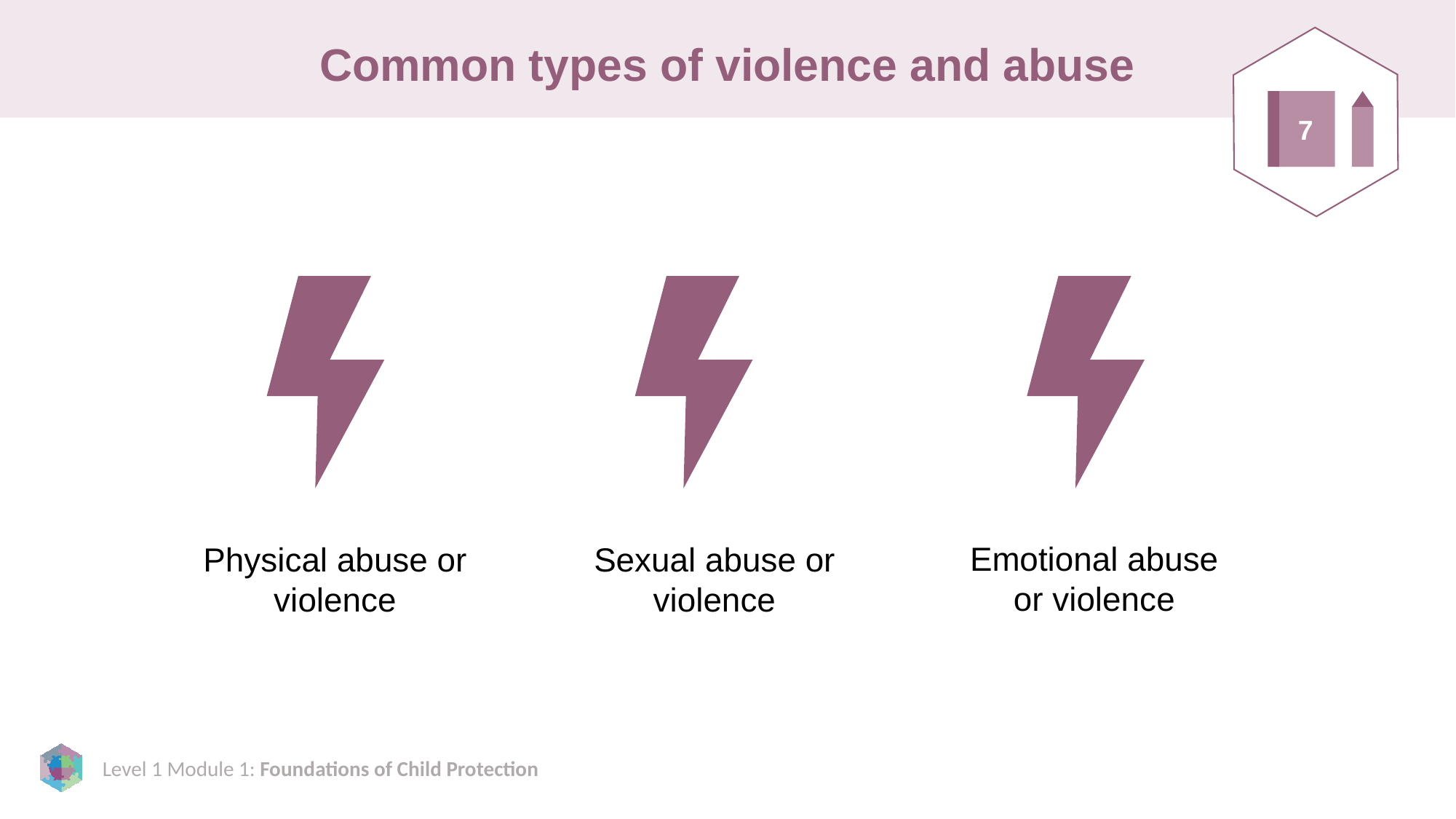

# Common types of violence and abuse

7

Emotional abuse or violence
Physical abuse or violence
Sexual abuse or violence